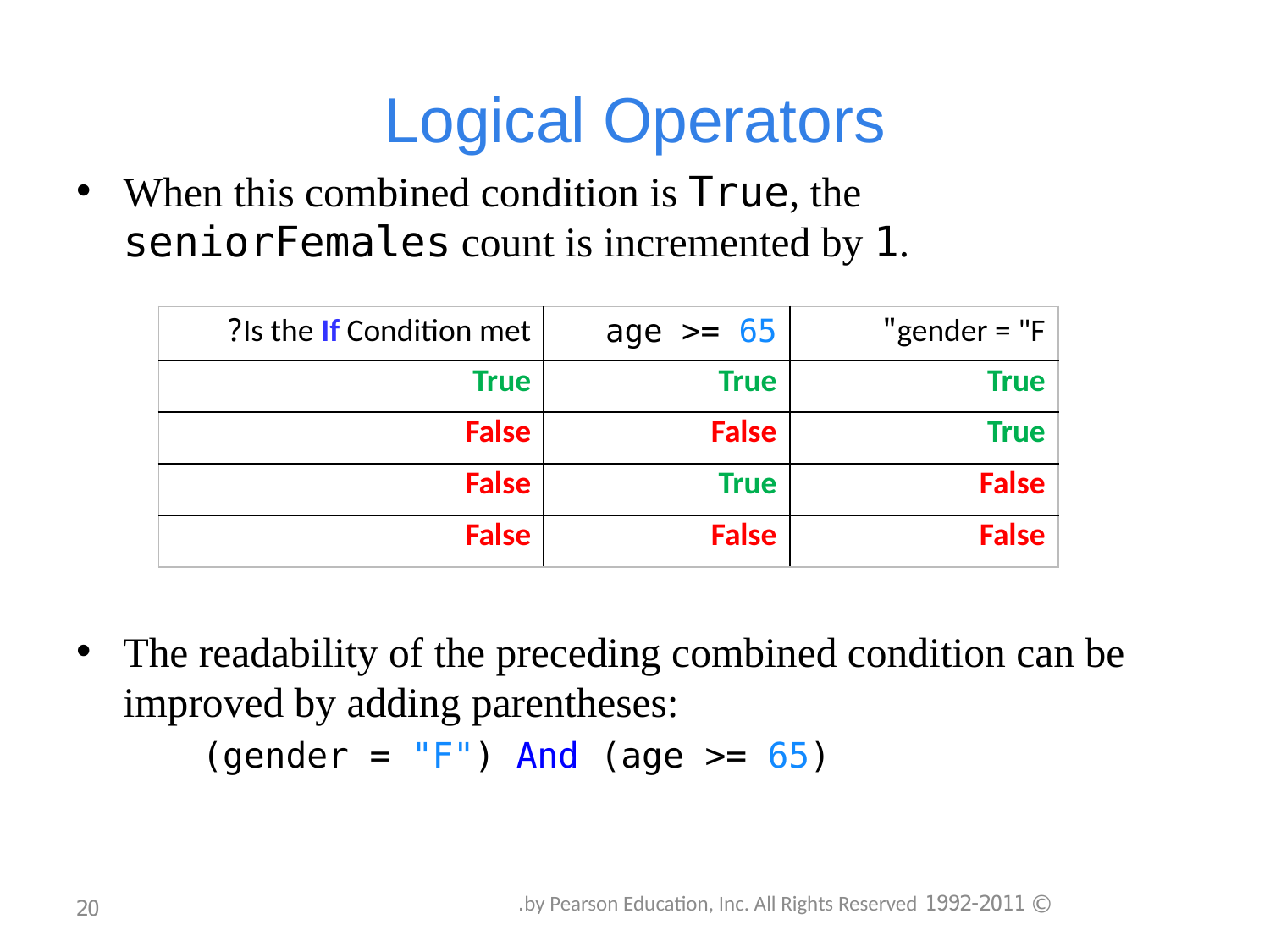

# Logical Operators
When this combined condition is True, the seniorFemales count is incremented by 1.

The readability of the preceding combined condition can be improved by adding parentheses:
(gender = "F") And (age >= 65)
| Is the If Condition met? | age >= 65 | gender = "F" |
| --- | --- | --- |
| True | True | True |
| False | False | True |
| False | True | False |
| False | False | False |
20
© 1992-2011 by Pearson Education, Inc. All Rights Reserved.